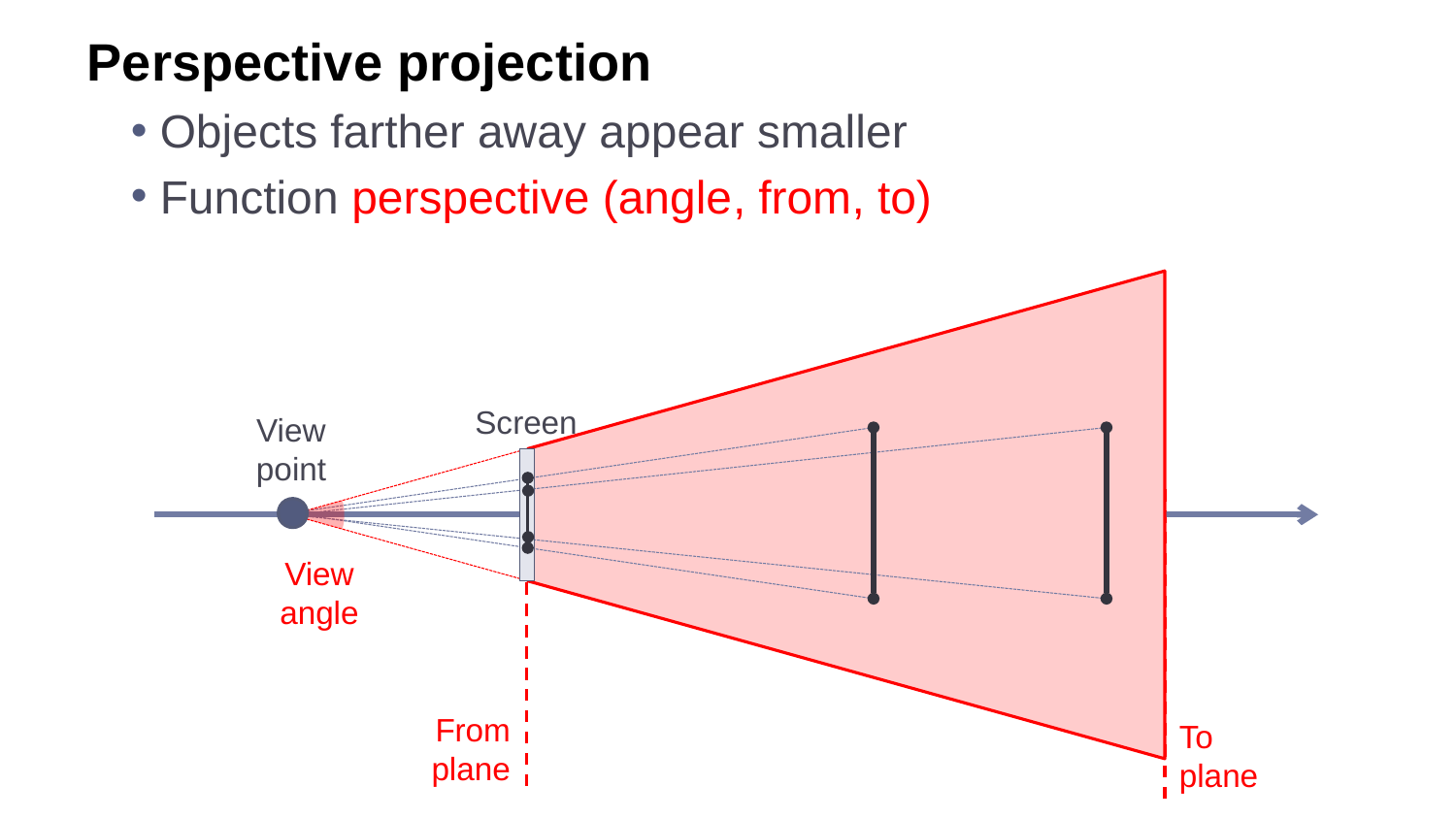

Perspective projection
Objects farther away appear smaller
Function perspective (angle, from, to)

Screen
View
point

View
angle
From
plane
To
plane